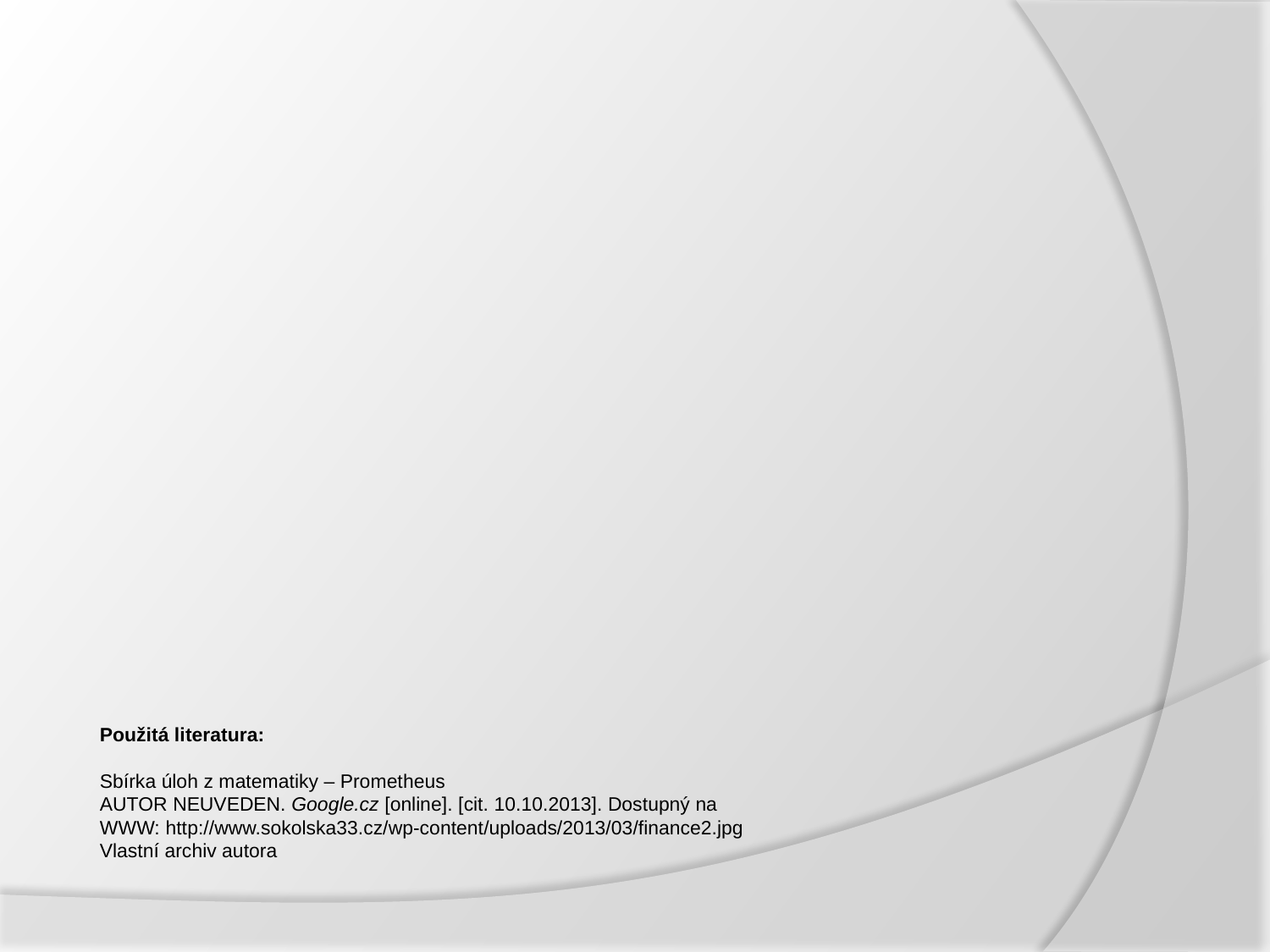

Použitá literatura:
Sbírka úloh z matematiky – Prometheus
AUTOR NEUVEDEN. Google.cz [online]. [cit. 10.10.2013]. Dostupný na
WWW: http://www.sokolska33.cz/wp-content/uploads/2013/03/finance2.jpg
Vlastní archiv autora